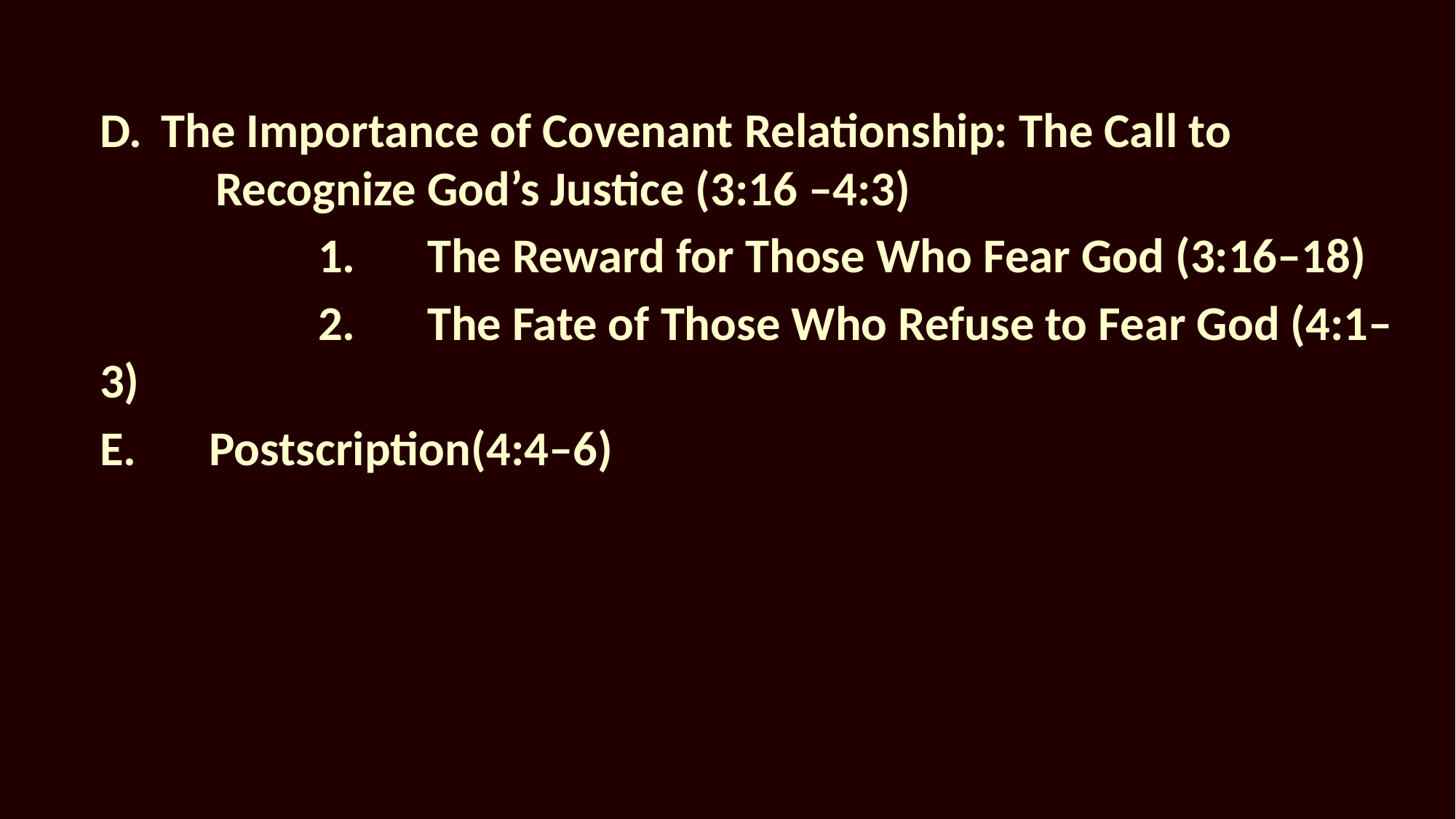

The Importance of Covenant Relationship: The Call to 			Recognize God’s Justice (3:16 –4:3)
		1.	The Reward for Those Who Fear God (3:16–18)
		2.	The Fate of Those Who Refuse to Fear God (4:1–3)
E.	Postscription(4:4–6)